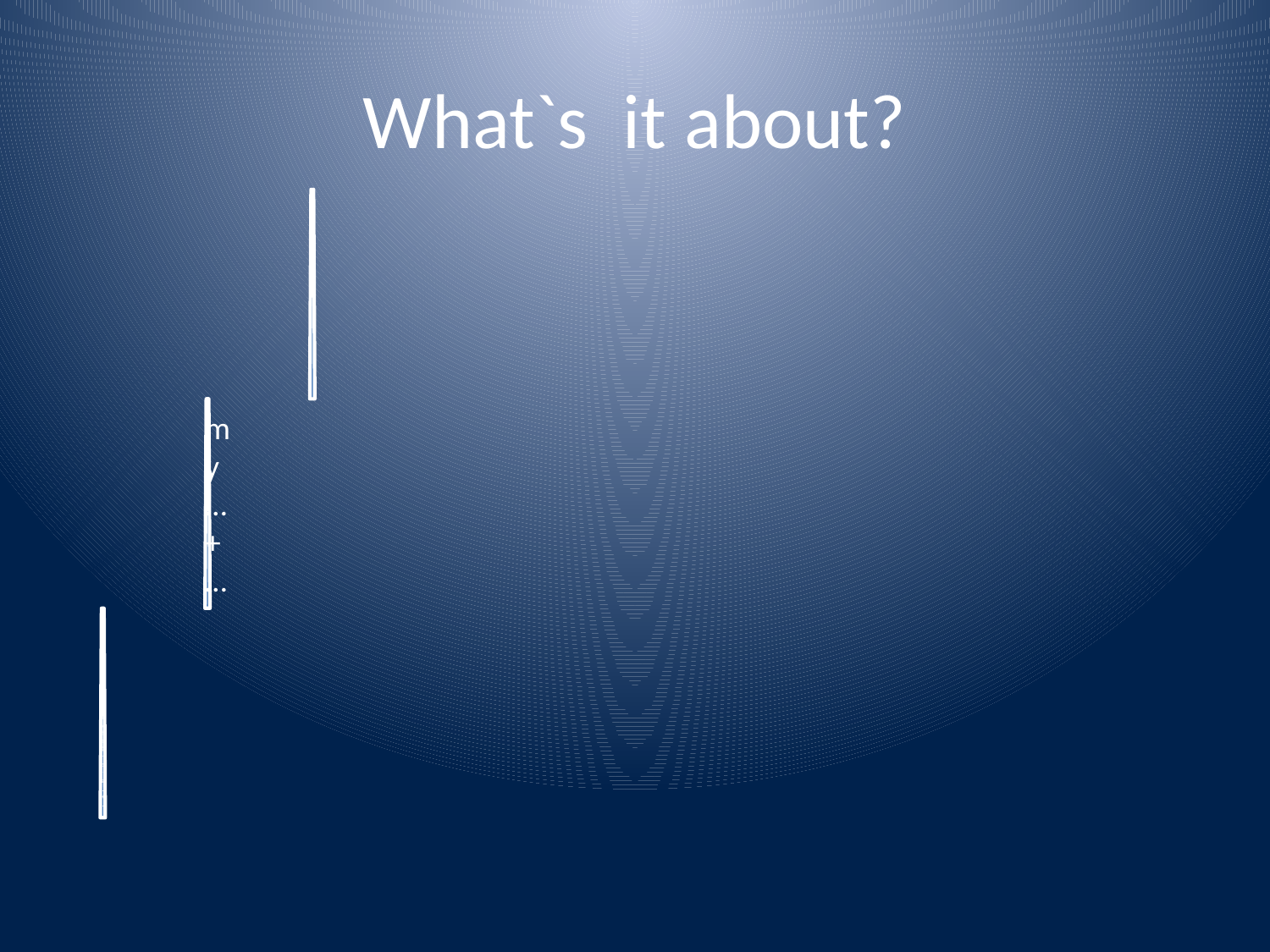

# What`s  it about?
I
my…+…
My mother`s…+… my father`s…+…